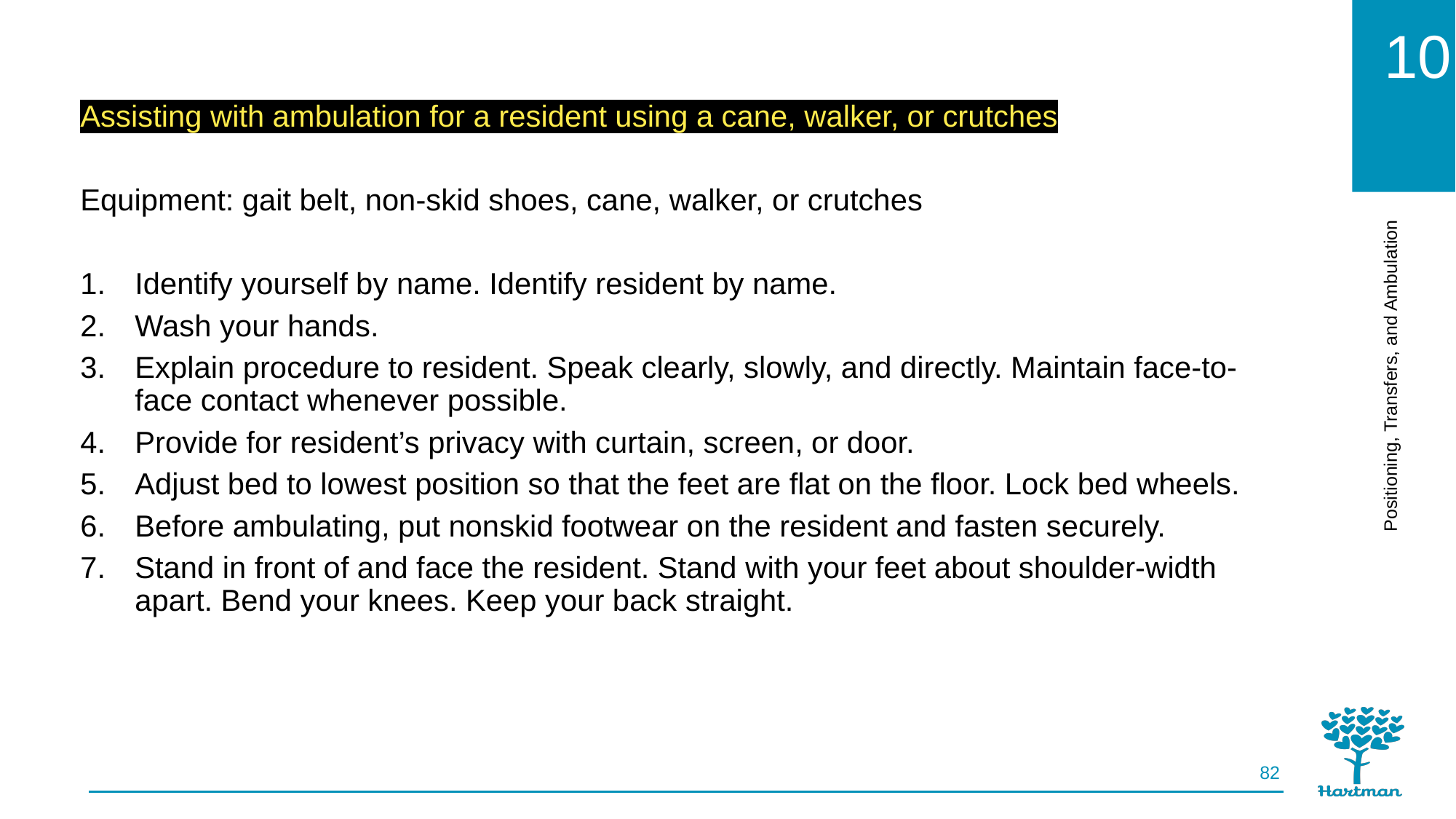

Assisting with ambulation for a resident using a cane, walker, or crutches

Equipment: gait belt, non-skid shoes, cane, walker, or crutches

Identify yourself by name. Identify resident by name.
Wash your hands.
Explain procedure to resident. Speak clearly, slowly, and directly. Maintain face-to-face contact whenever possible.
Provide for resident’s privacy with curtain, screen, or door.
Adjust bed to lowest position so that the feet are flat on the floor. Lock bed wheels.
Before ambulating, put nonskid footwear on the resident and fasten securely.
Stand in front of and face the resident. Stand with your feet about shoulder-width apart. Bend your knees. Keep your back straight.

82